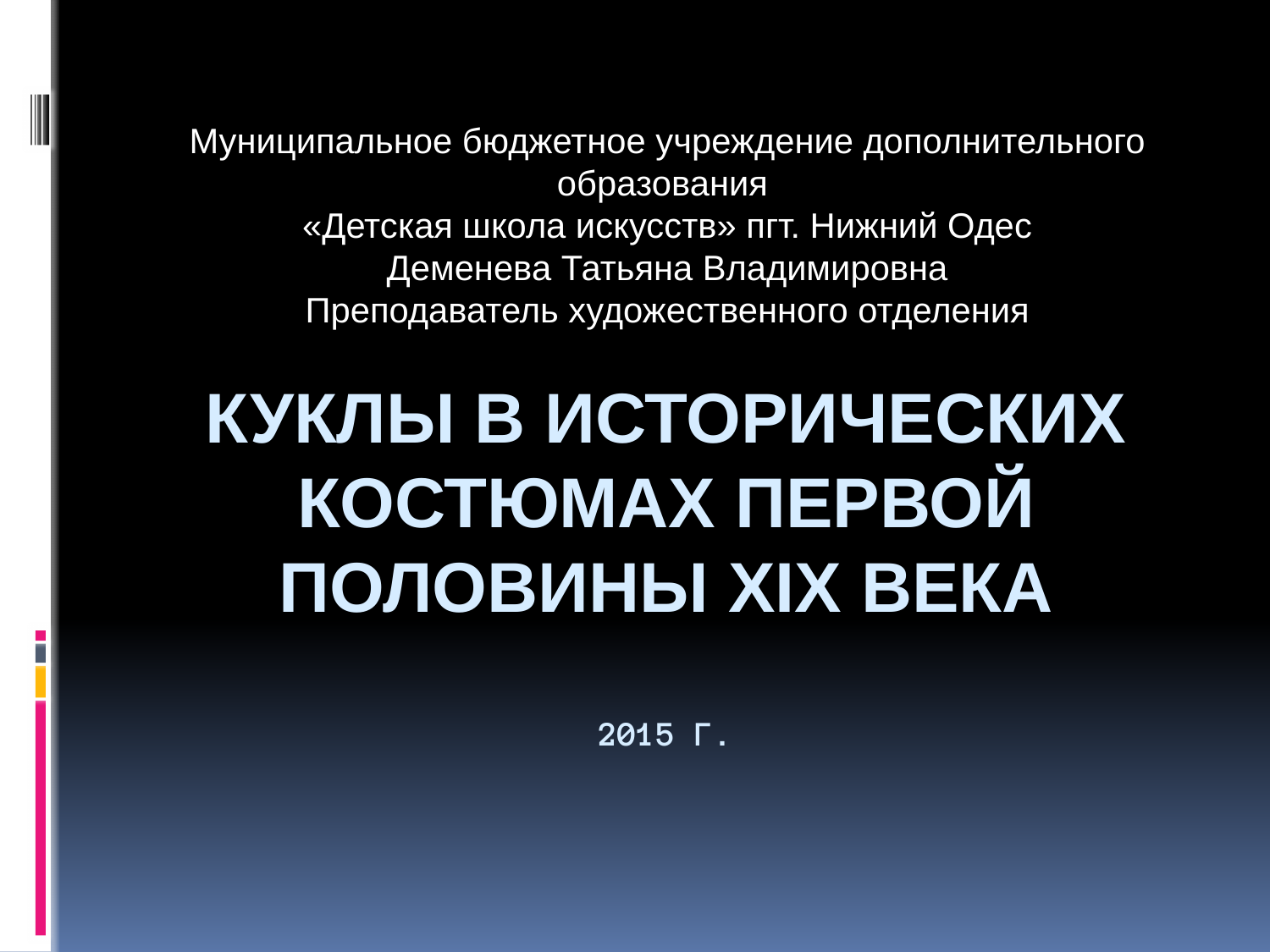

Муниципальное бюджетное учреждение дополнительного образования
«Детская школа искусств» пгт. Нижний Одес
Деменева Татьяна Владимировна
Преподаватель художественного отделения
# Куклы в исторических костюмах первой половины XIX века 2015 г.